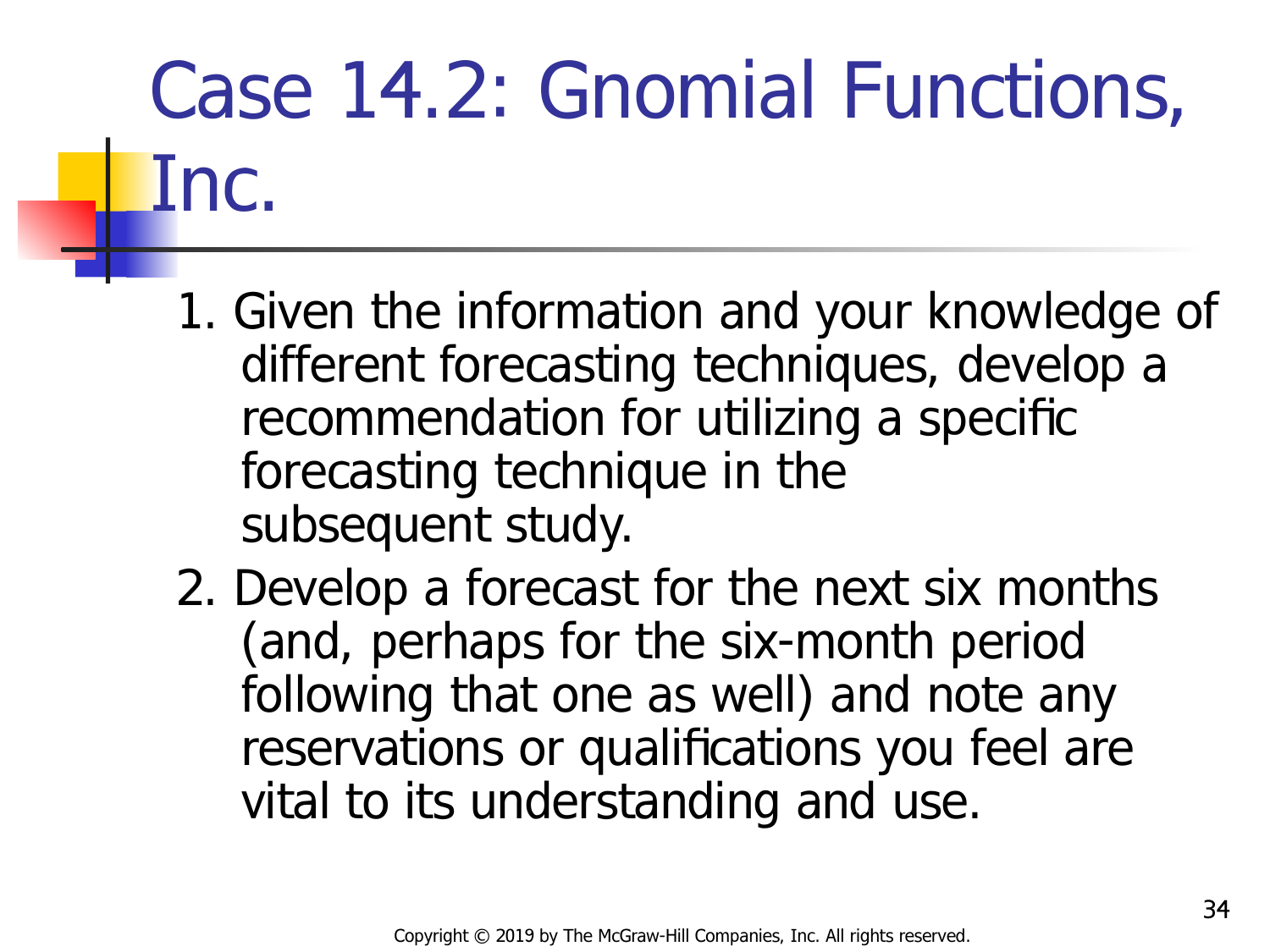

# Case 14.2: Gnomial Functions, Inc.
1. Given the information and your knowledge of different forecasting techniques, develop a recommendation for utilizing a specific forecasting technique in the
subsequent study.
2. Develop a forecast for the next six months (and, perhaps for the six-month period following that one as well) and note any reservations or qualifications you feel are vital to its understanding and use.
34
Copyright © 2019 by The McGraw-Hill Companies, Inc. All rights reserved.